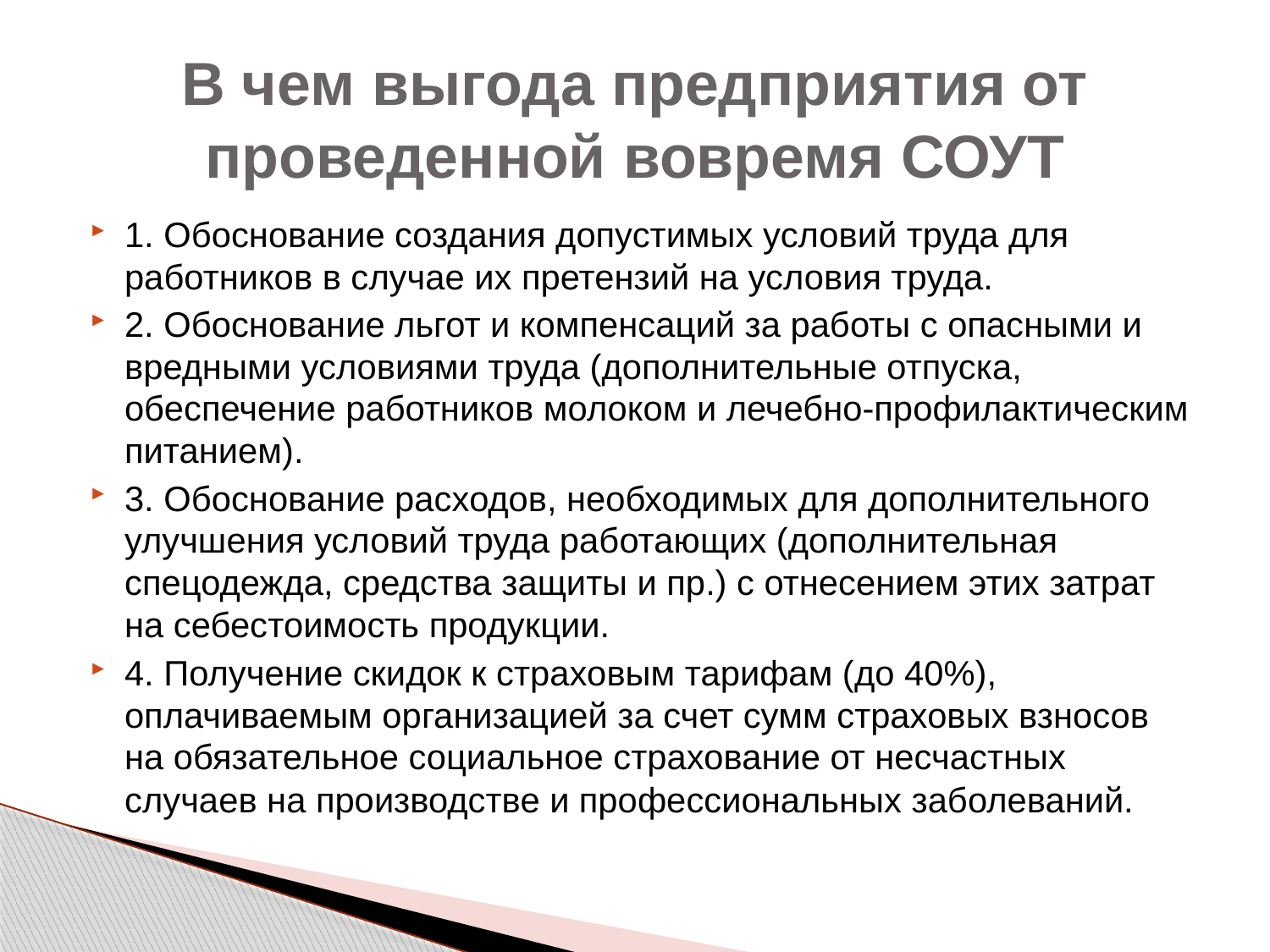

# В чем выгода предприятия от проведенной вовремя СОУТ
1. Обоснование создания допустимых условий труда для работников в случае их претензий на условия труда.
2. Обоснование льгот и компенсаций за работы с опасными и вредными условиями труда (дополнительные отпуска, обеспечение работников молоком и лечебно-профилактическим питанием).
3. Обоснование расходов, необходимых для дополнительного улучшения условий труда работающих (дополнительная спецодежда, средства защиты и пр.) с отнесением этих затрат на себестоимость продукции.
4. Получение скидок к страховым тарифам (до 40%), оплачиваемым организацией за счет сумм страховых взносов на обязательное социальное страхование от несчастных случаев на производстве и профессиональных заболеваний.